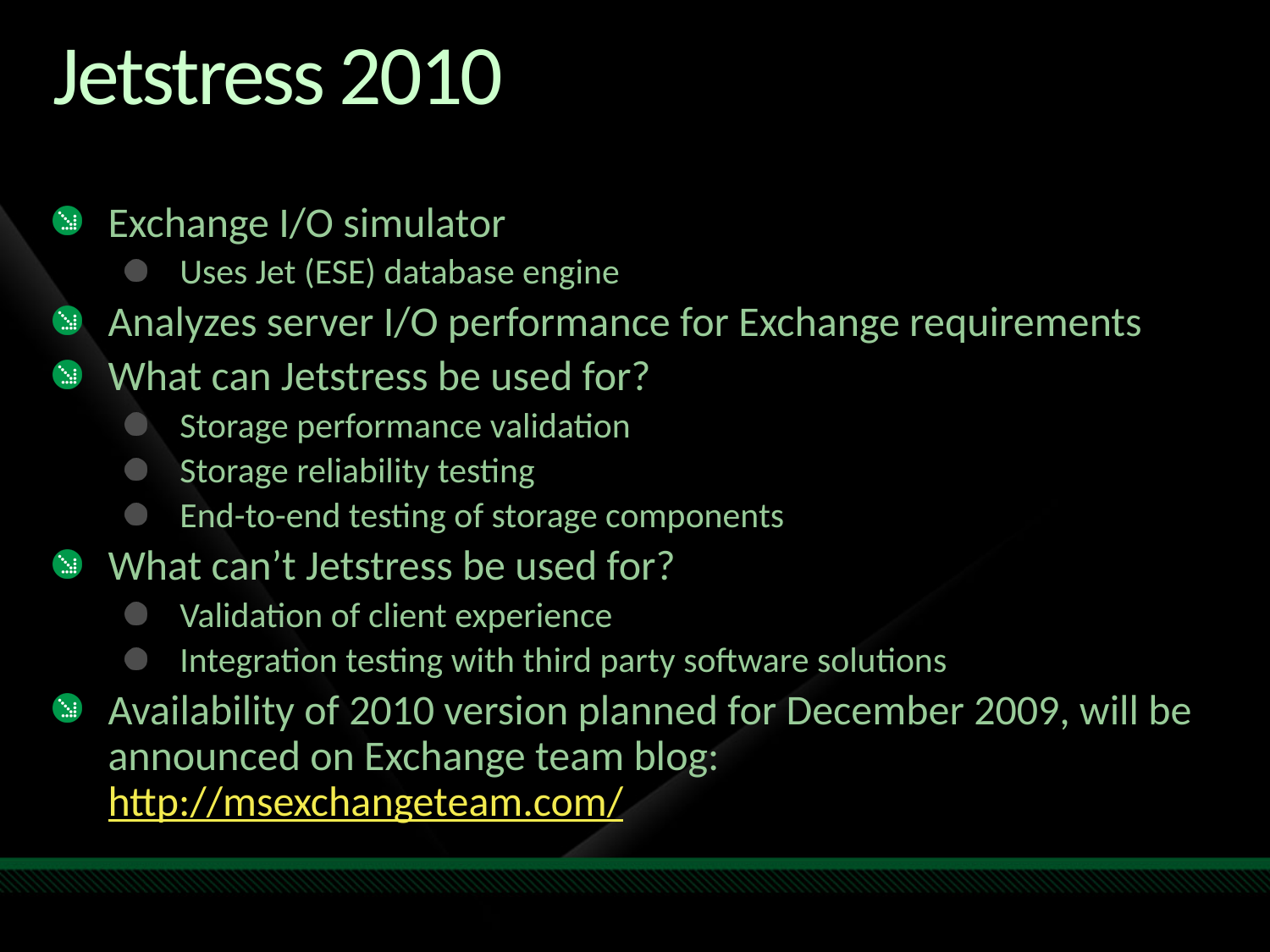

# Jetstress 2010
Exchange I/O simulator
Uses Jet (ESE) database engine
Analyzes server I/O performance for Exchange requirements
What can Jetstress be used for?
Storage performance validation
Storage reliability testing
End-to-end testing of storage components
What can’t Jetstress be used for?
Validation of client experience
Integration testing with third party software solutions
Availability of 2010 version planned for December 2009, will be announced on Exchange team blog: http://msexchangeteam.com/